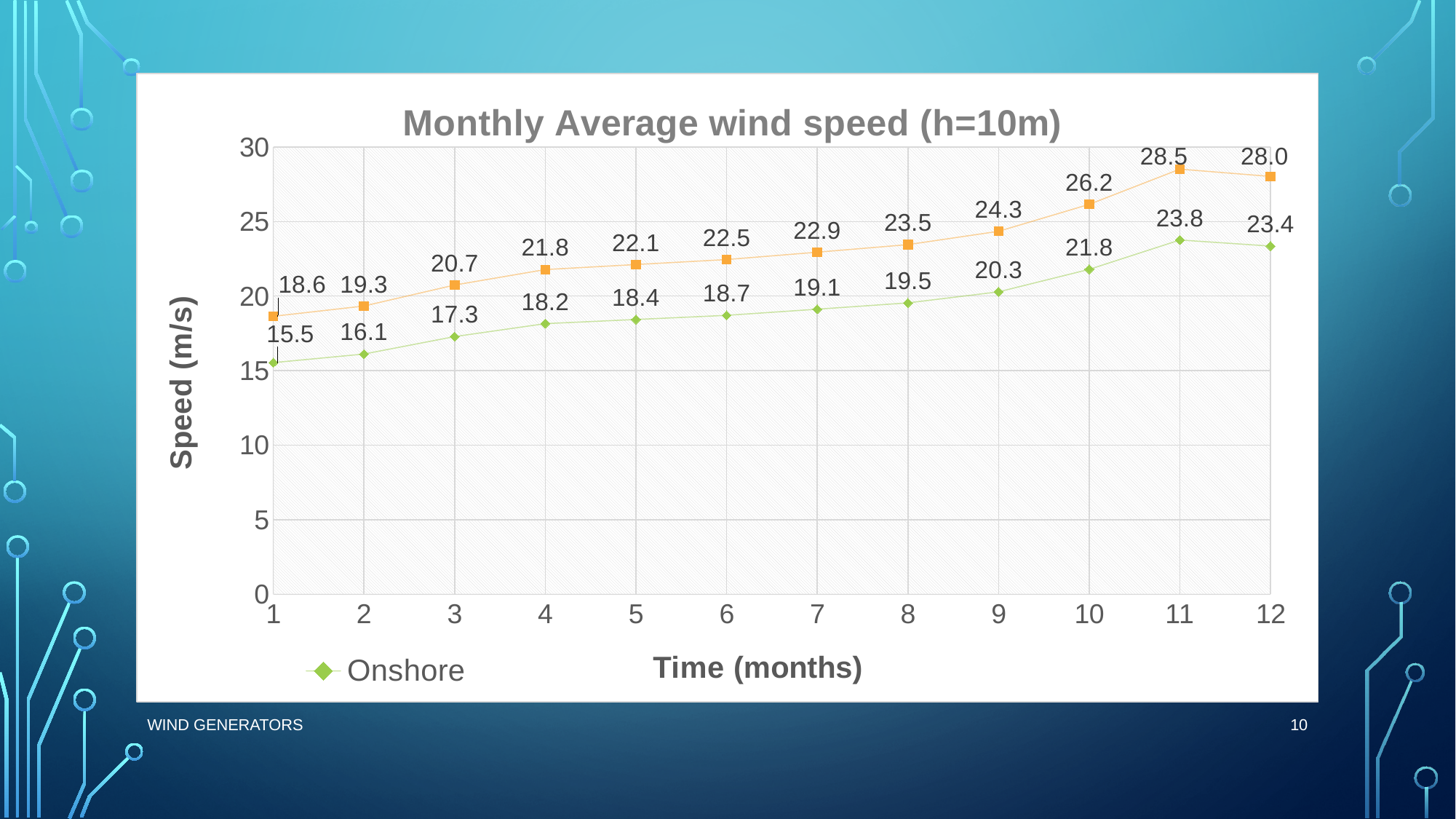

#

### Chart:  Monthly Average wind speed (h=10m)

| Category |  |  |
|---|---|---|
10
Wind Generators